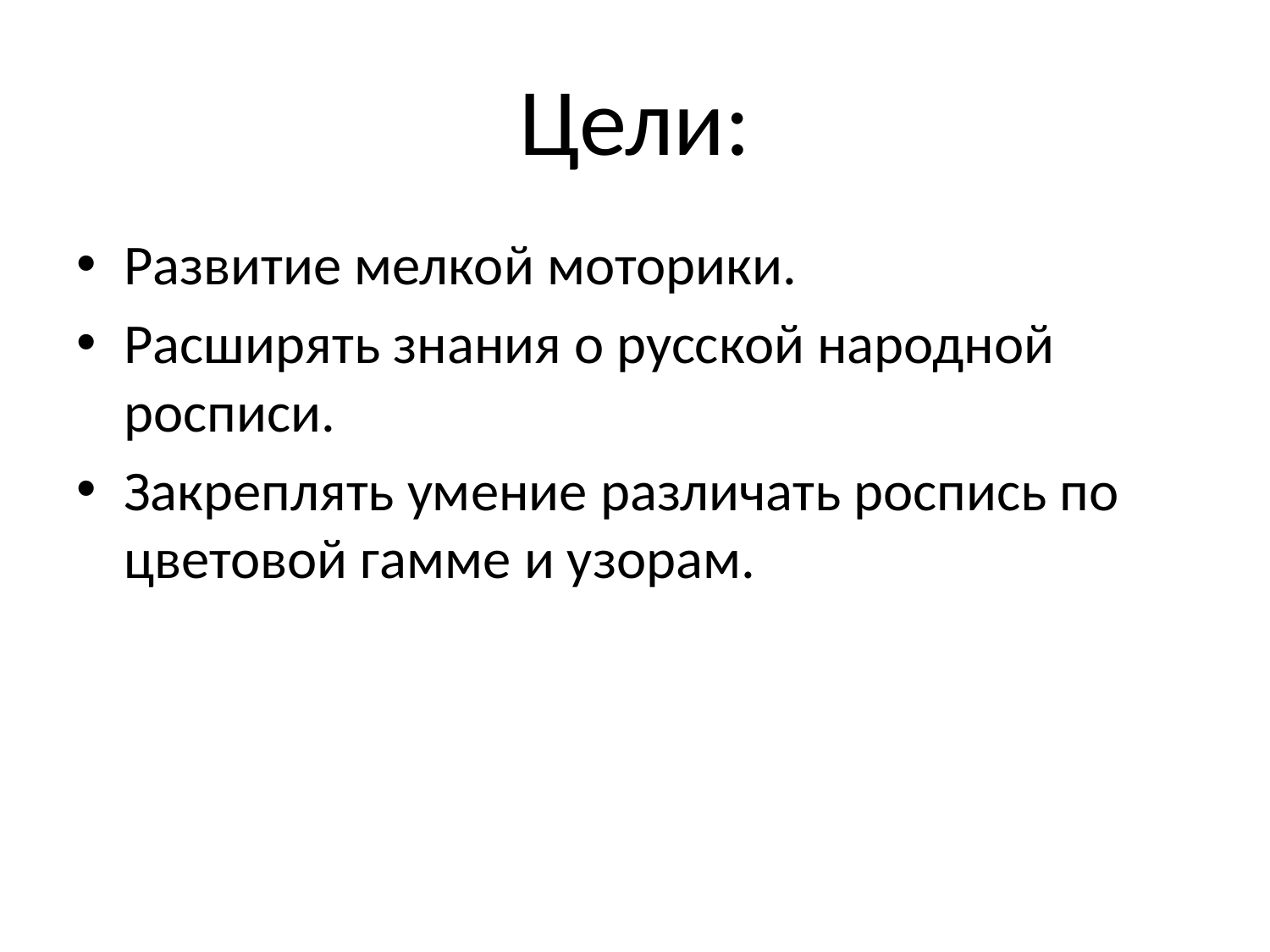

# Цели:
Развитие мелкой моторики.
Расширять знания о русской народной росписи.
Закреплять умение различать роспись по цветовой гамме и узорам.